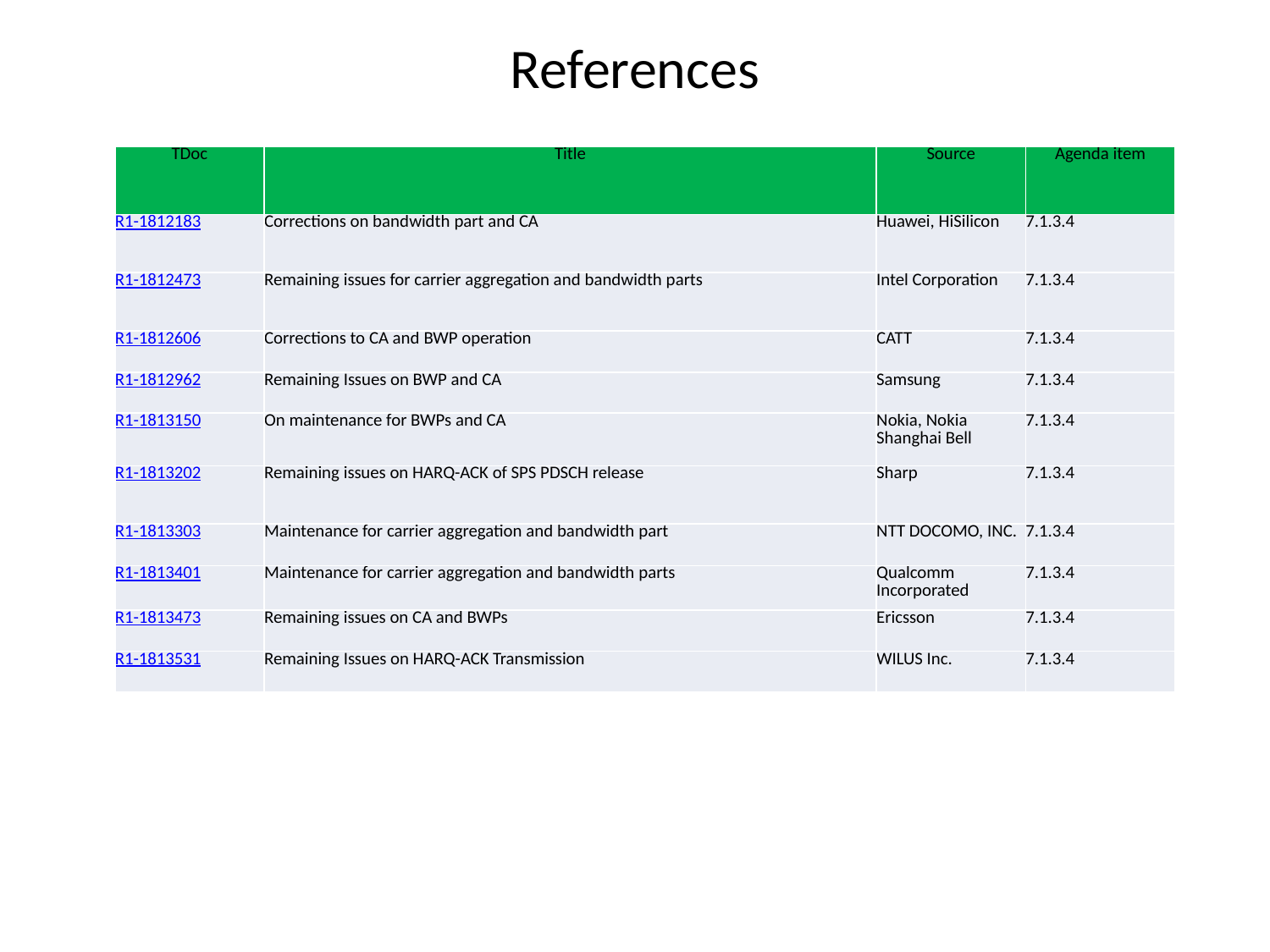

# References

| TDoc | Title | Source | Agenda item |
| --- | --- | --- | --- |
| R1-1812183 | Corrections on bandwidth part and CA | Huawei, HiSilicon | 7.1.3.4 |
| R1-1812473 | Remaining issues for carrier aggregation and bandwidth parts | Intel Corporation | 7.1.3.4 |
| R1-1812606 | Corrections to CA and BWP operation | CATT | 7.1.3.4 |
| R1-1812962 | Remaining Issues on BWP and CA | Samsung | 7.1.3.4 |
| R1-1813150 | On maintenance for BWPs and CA | Nokia, Nokia Shanghai Bell | 7.1.3.4 |
| R1-1813202 | Remaining issues on HARQ-ACK of SPS PDSCH release | Sharp | 7.1.3.4 |
| R1-1813303 | Maintenance for carrier aggregation and bandwidth part | NTT DOCOMO, INC. | 7.1.3.4 |
| R1-1813401 | Maintenance for carrier aggregation and bandwidth parts | Qualcomm Incorporated | 7.1.3.4 |
| R1-1813473 | Remaining issues on CA and BWPs | Ericsson | 7.1.3.4 |
| R1-1813531 | Remaining Issues on HARQ-ACK Transmission | WILUS Inc. | 7.1.3.4 |